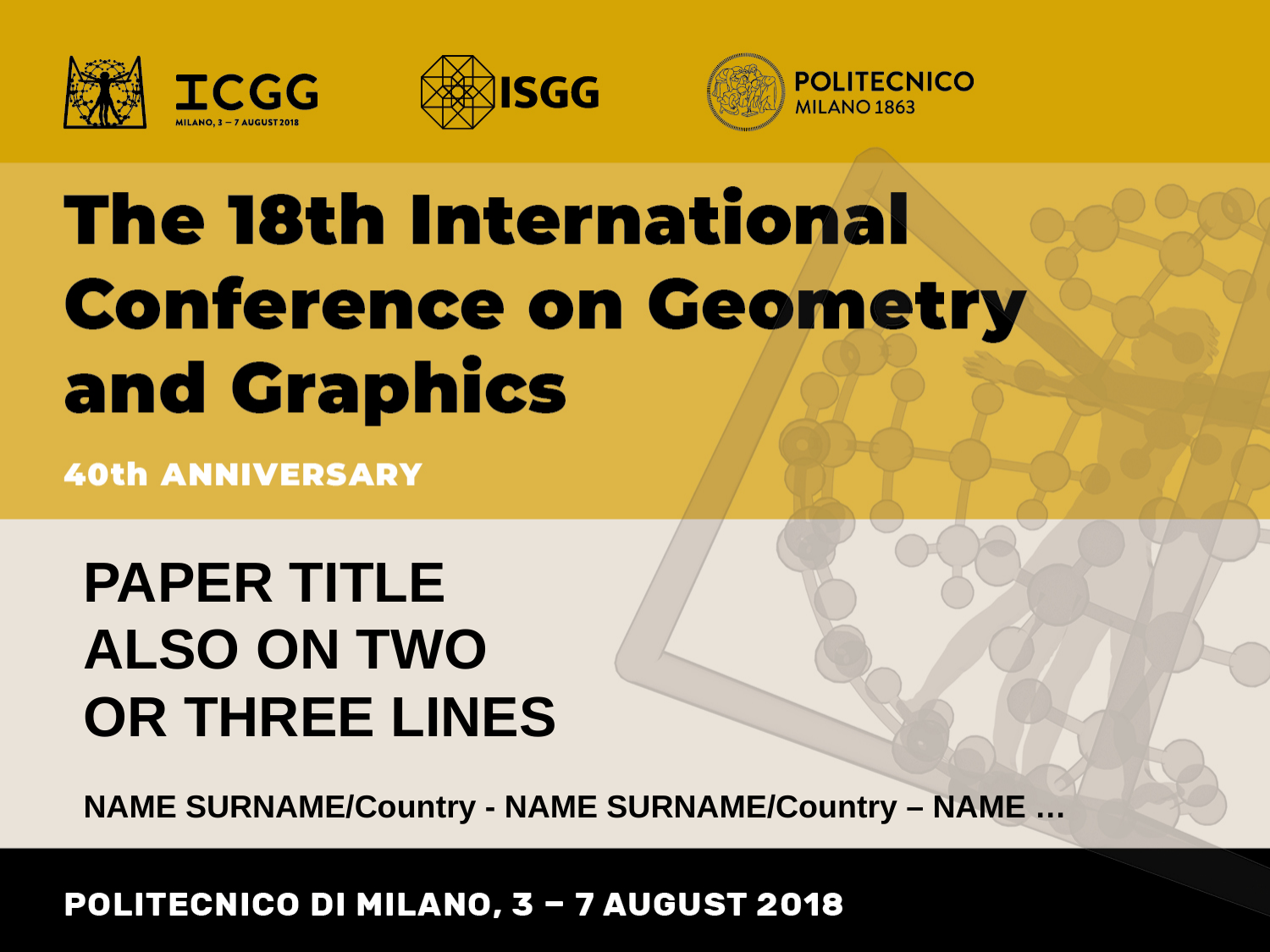

PAPER TITLE
ALSO ON TWO
OR THREE LINES

NAME SURNAME/Country - NAME SURNAME/Country – NAME …